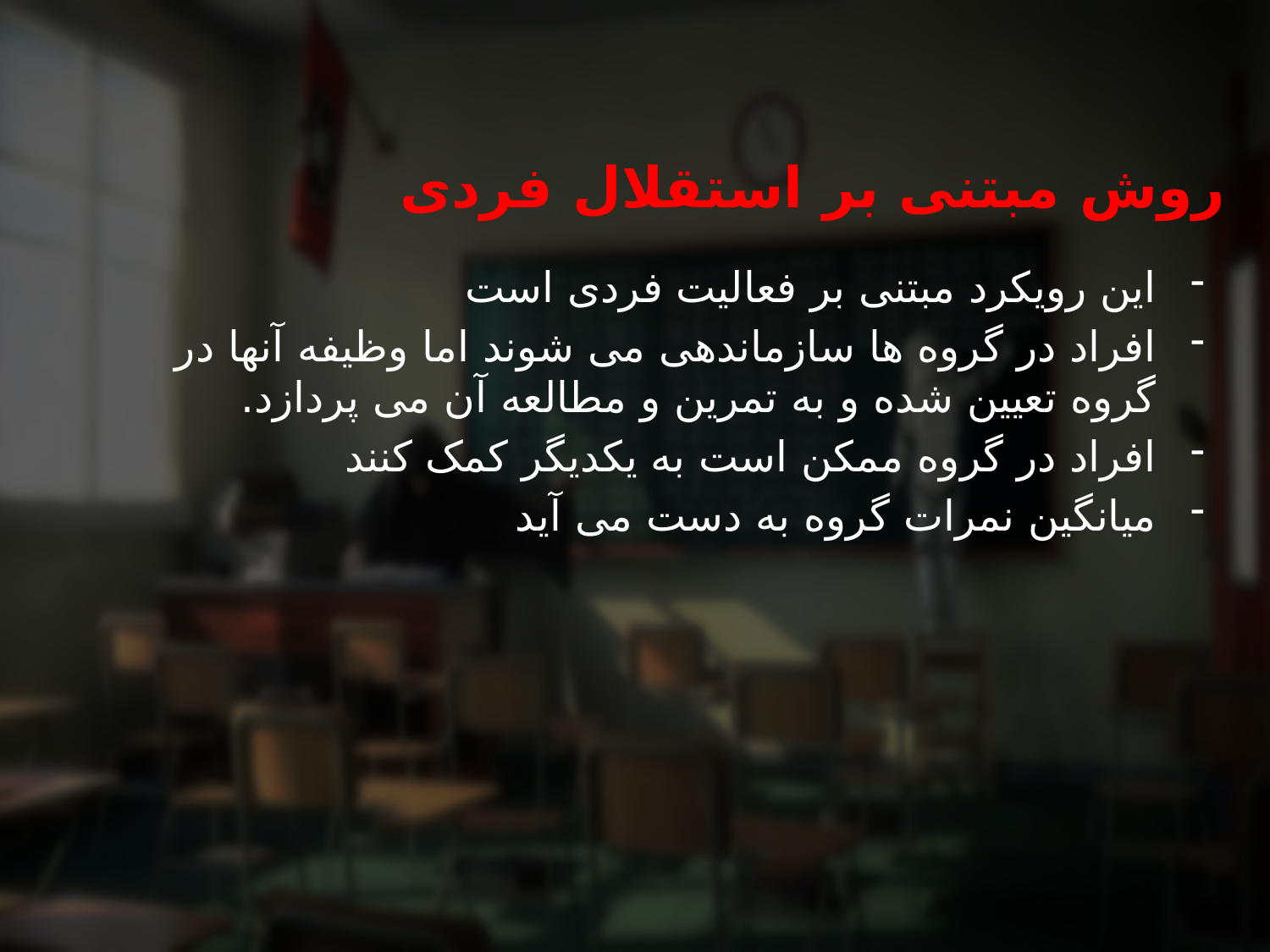

روش مبتنی بر استقلال فردی

این رویکرد مبتنی بر فعالیت فردی است
افراد در گروه ها سازماندهی می شوند اما وظیفه آنها در گروه تعیین شده و به تمرین و مطالعه آن می پردازد.
افراد در گروه ممکن است به یکدیگر کمک کنند
میانگین نمرات گروه به دست می آید